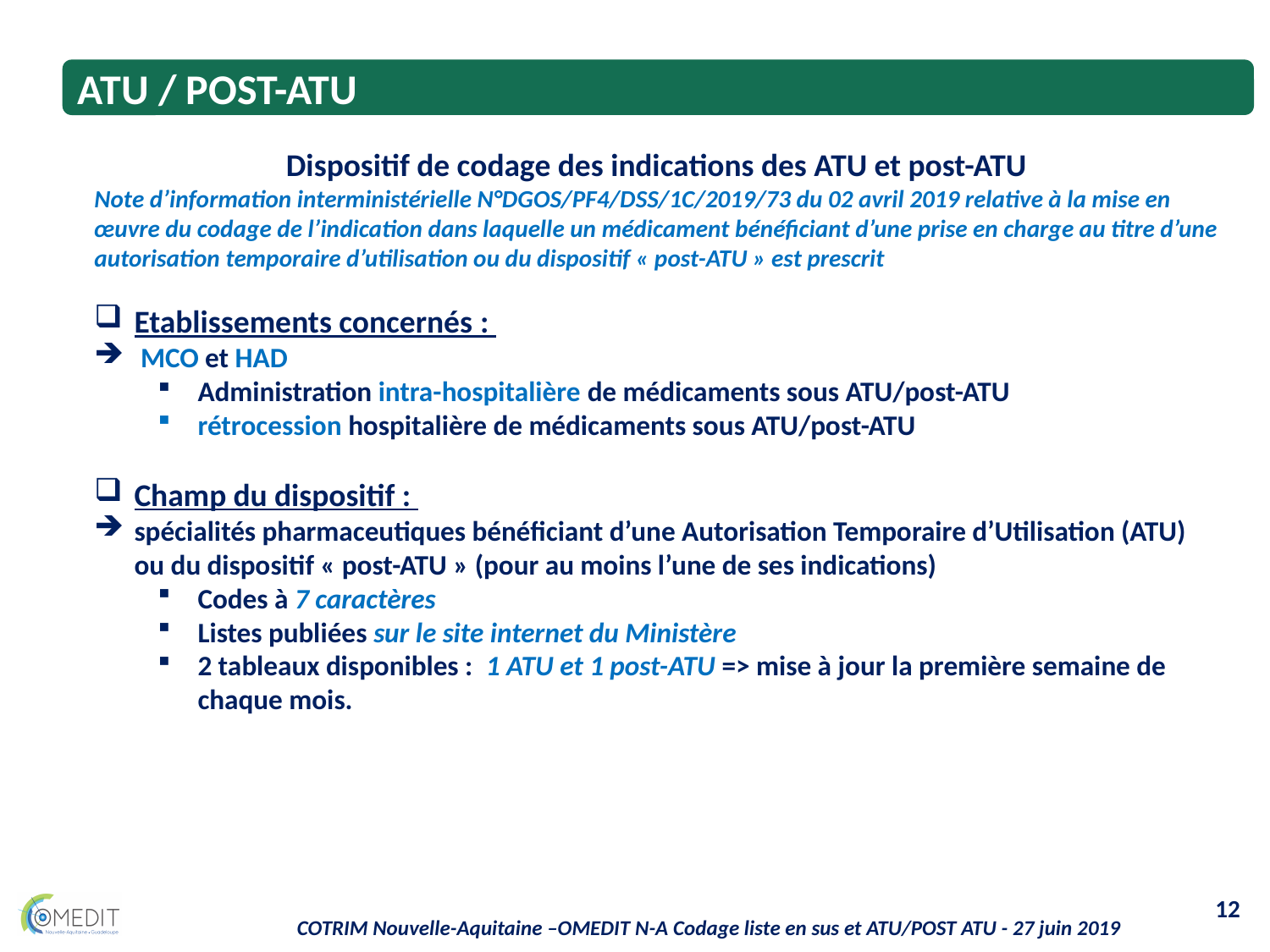

ATU / POST-ATU
Dispositif de codage des indications des ATU et post-ATU
Note d’information interministérielle N°DGOS/PF4/DSS/1C/2019/73 du 02 avril 2019 relative à la mise en œuvre du codage de l’indication dans laquelle un médicament bénéficiant d’une prise en charge au titre d’une autorisation temporaire d’utilisation ou du dispositif « post-ATU » est prescrit

Etablissements concernés :
 MCO et HAD
Administration intra-hospitalière de médicaments sous ATU/post-ATU
rétrocession hospitalière de médicaments sous ATU/post-ATU

Champ du dispositif :
spécialités pharmaceutiques bénéficiant d’une Autorisation Temporaire d’Utilisation (ATU) ou du dispositif « post-ATU » (pour au moins l’une de ses indications)
Codes à 7 caractères
Listes publiées sur le site internet du Ministère
2 tableaux disponibles :  1 ATU et 1 post-ATU => mise à jour la première semaine de chaque mois.

12